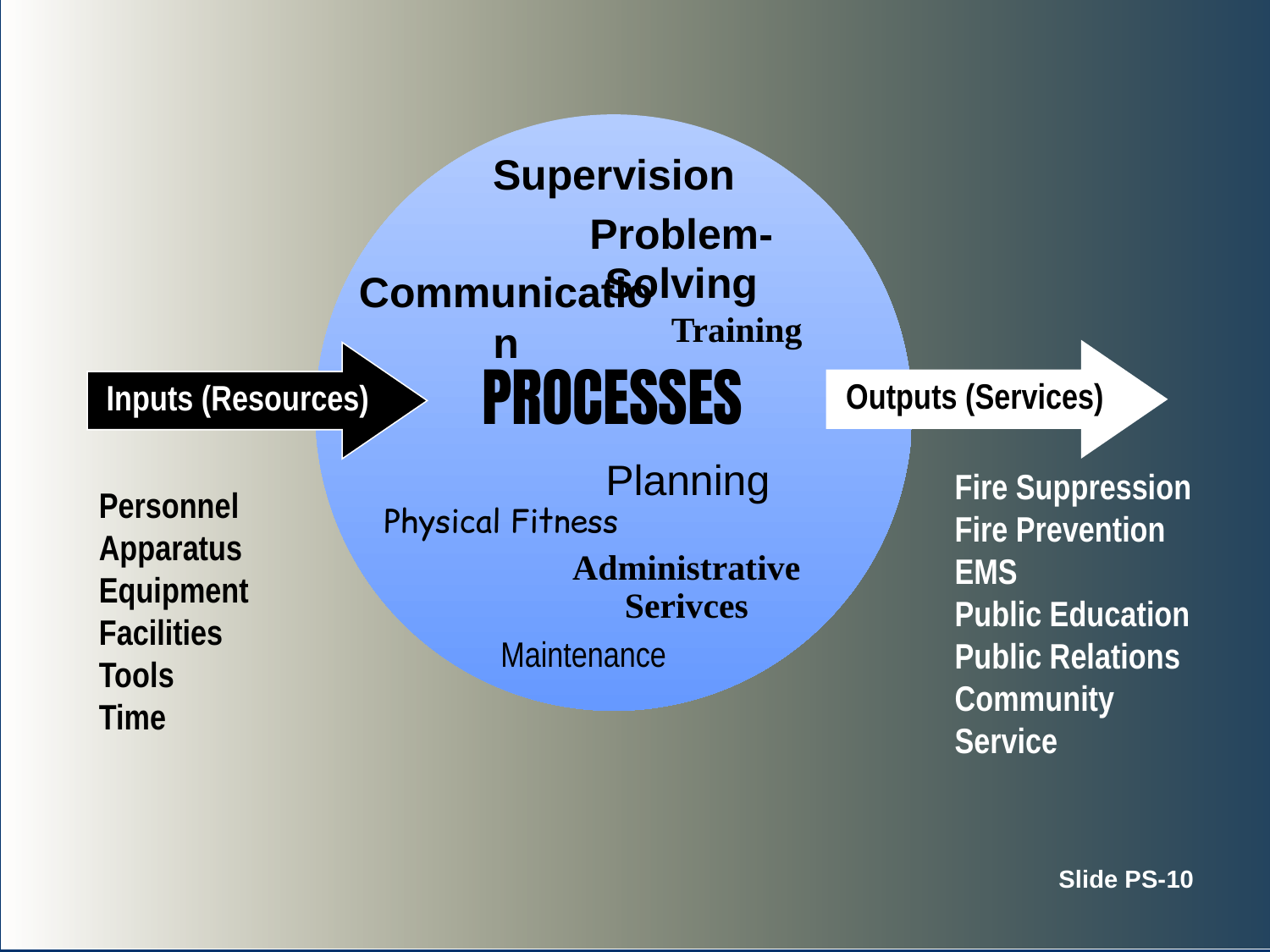

Supervision
Problem-Solving
Communication
Training
PROCESSES
Planning
Physical Fitness
Administrative
Serivces
Maintenance

Outputs (Services)
Inputs (Resources)
Fire Suppression
Fire Prevention
EMS
Public Education
Public Relations
Community Service

Personnel
Apparatus
Equipment
Facilities
Tools
Time

Slide PS-10